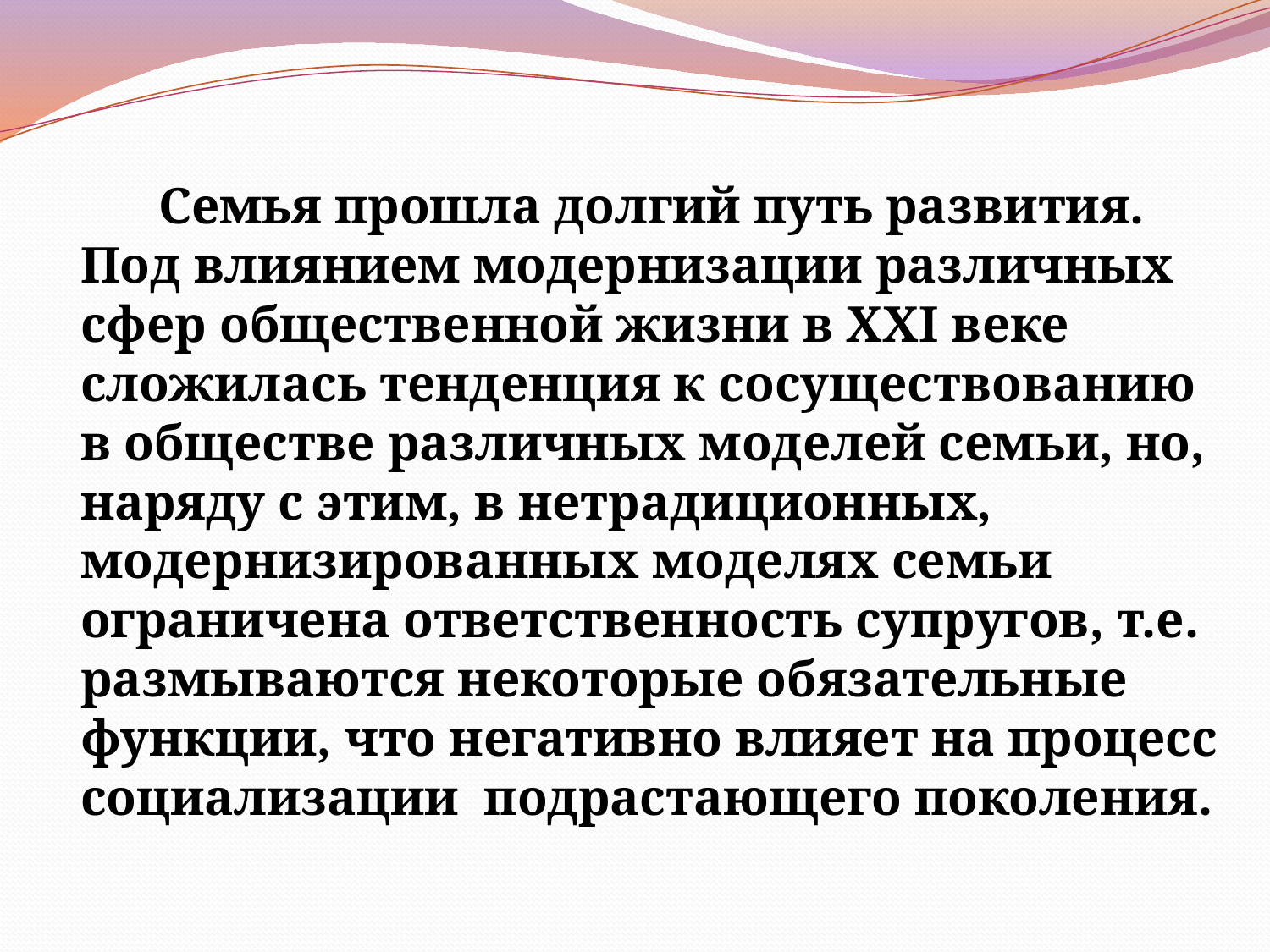

#
         Семья прошла долгий путь развития. Под влиянием модернизации различных сфер общественной жизни в XXI веке сложилась тенденция к сосуществованию в обществе различных моделей семьи, но, наряду с этим, в нетрадиционных, модернизированных моделях семьи ограничена ответственность супругов, т.е. размываются некоторые обязательные функции, что негативно влияет на процесс социализации  подрастающего поколения.